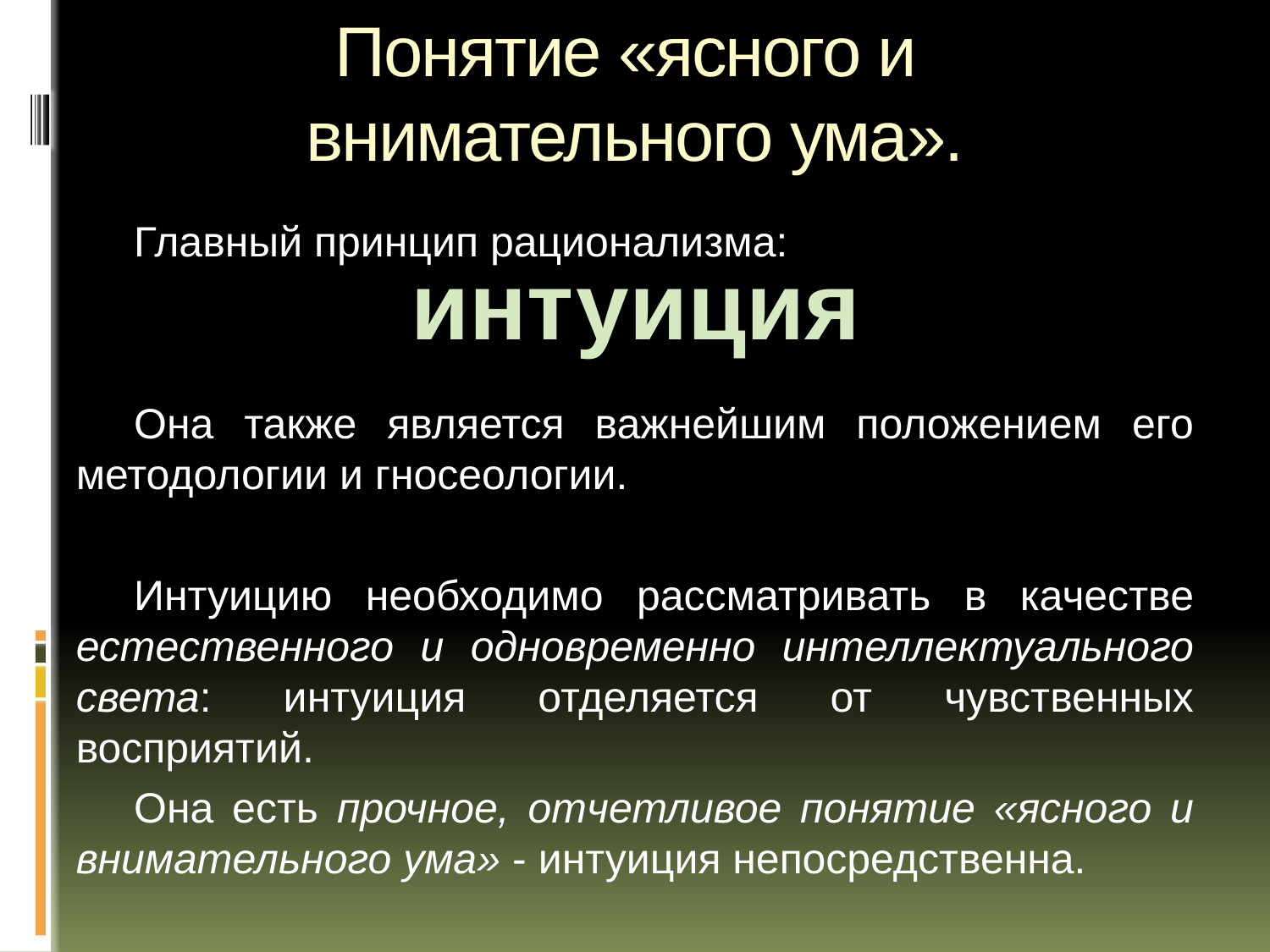

# Понятие «ясного и внимательного ума».
Главный принцип рационализма:

Она также является важнейшим положением его методологии и гносеологии.

Интуицию необходимо рассматривать в качестве естественного и одновременно интеллектуального света: интуиция отделяется от чувственных восприятий.
Она есть прочное, отчетливое понятие «ясного и внимательного ума» - интуиция непосредственна.
интуиция